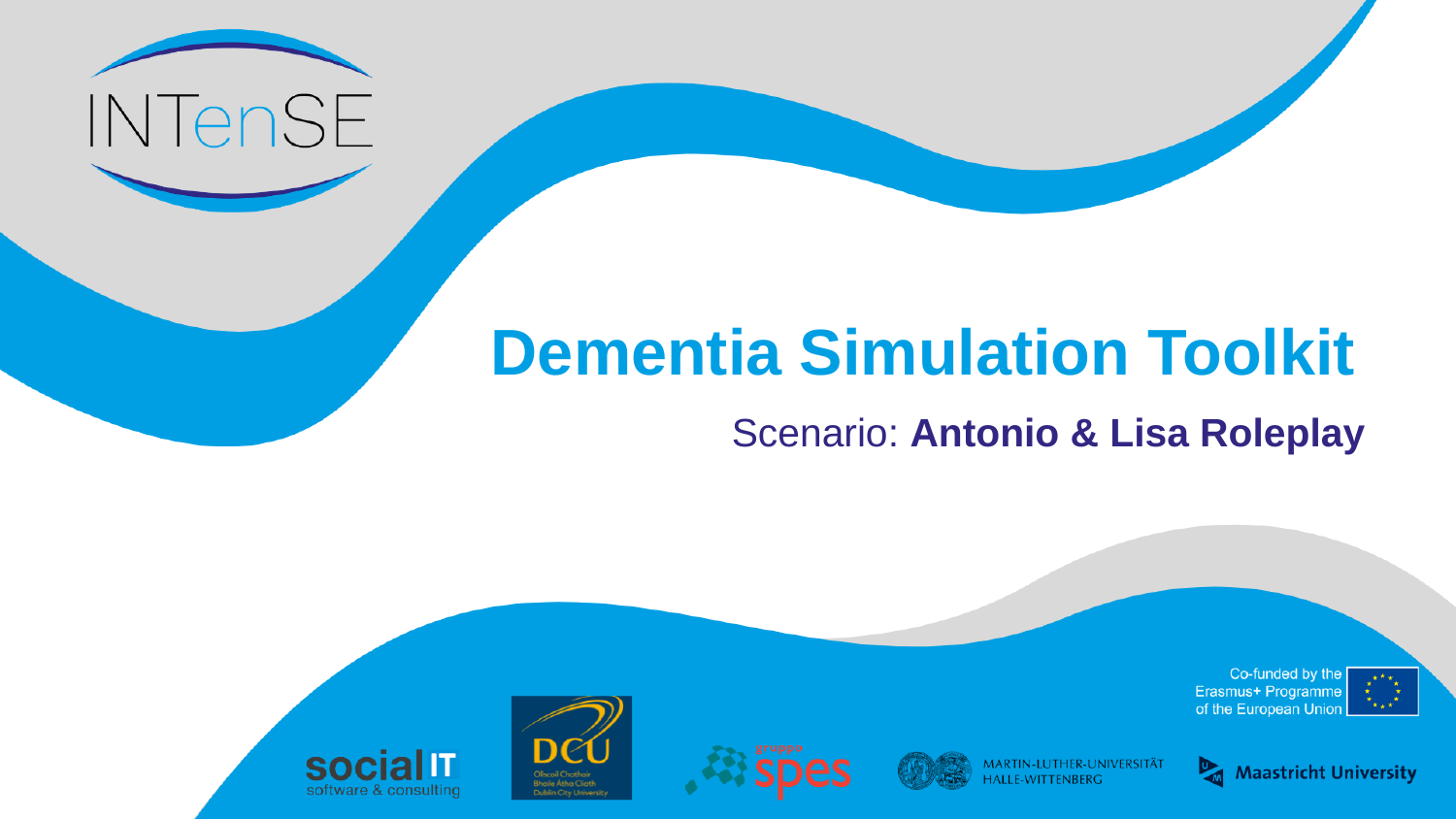

# Dementia Simulation Toolkit
Scenario: Antonio & Lisa Roleplay